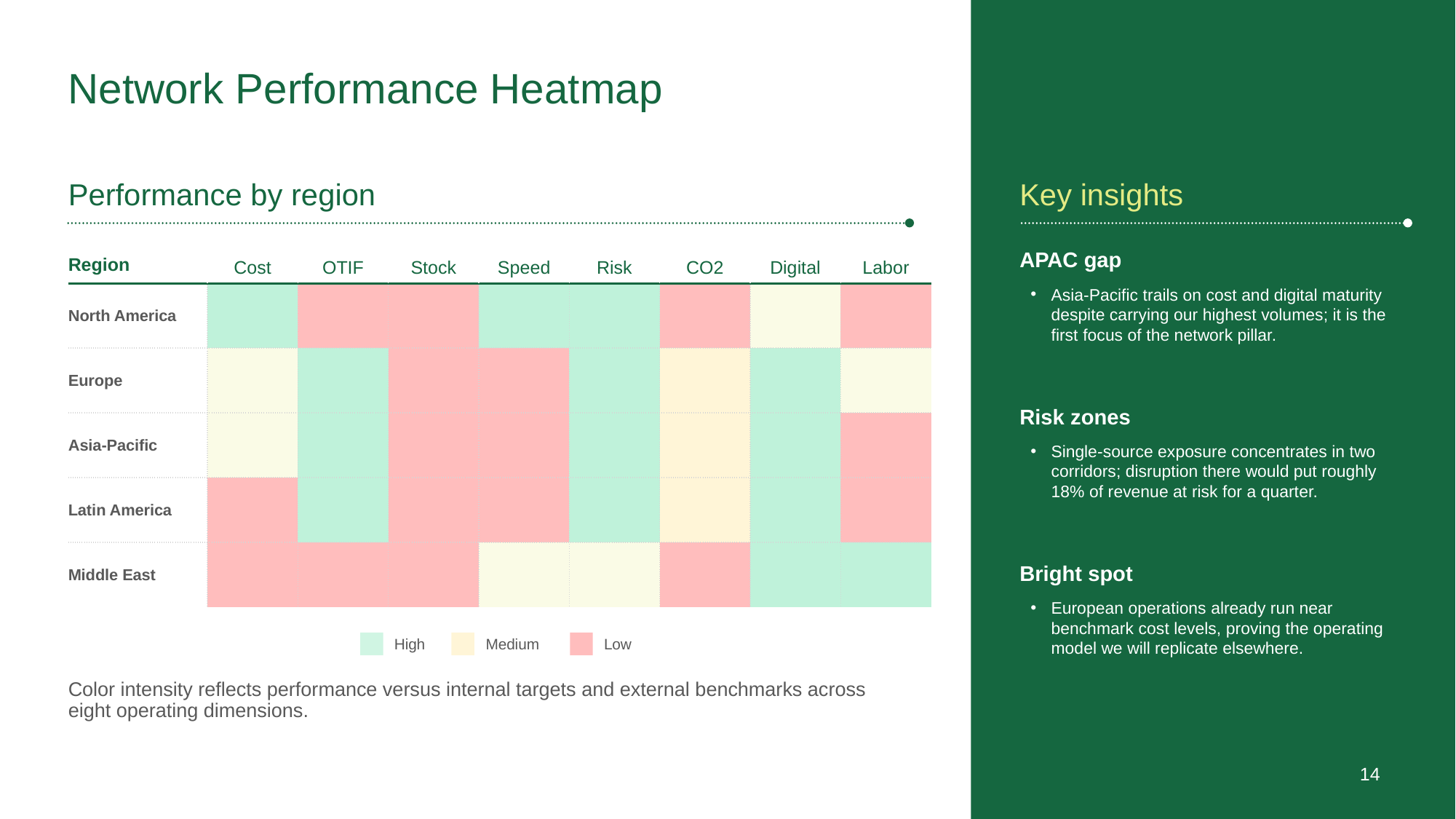

# Network Performance Heatmap
Performance by region
Key insights
| Region | Cost | OTIF | Stock | Speed | Risk | CO2 | Digital | Labor |
| --- | --- | --- | --- | --- | --- | --- | --- | --- |
| North America |  |  |  |  |  |  |  |  |
| Europe |  |  |  |  |  |  |  |  |
| Asia-Pacific |  |  |  |  |  |  |  |  |
| Latin America |  |  |  |  |  |  |  |  |
| Middle East |  |  |  |  |  |  |  |  |
APAC gap
Asia-Pacific trails on cost and digital maturity despite carrying our highest volumes; it is the first focus of the network pillar.
Risk zones
Single-source exposure concentrates in two corridors; disruption there would put roughly 18% of revenue at risk for a quarter.
Bright spot
European operations already run near benchmark cost levels, proving the operating model we will replicate elsewhere.
High
Medium
Low

Color intensity reflects performance versus internal targets and external benchmarks across eight operating dimensions.
14